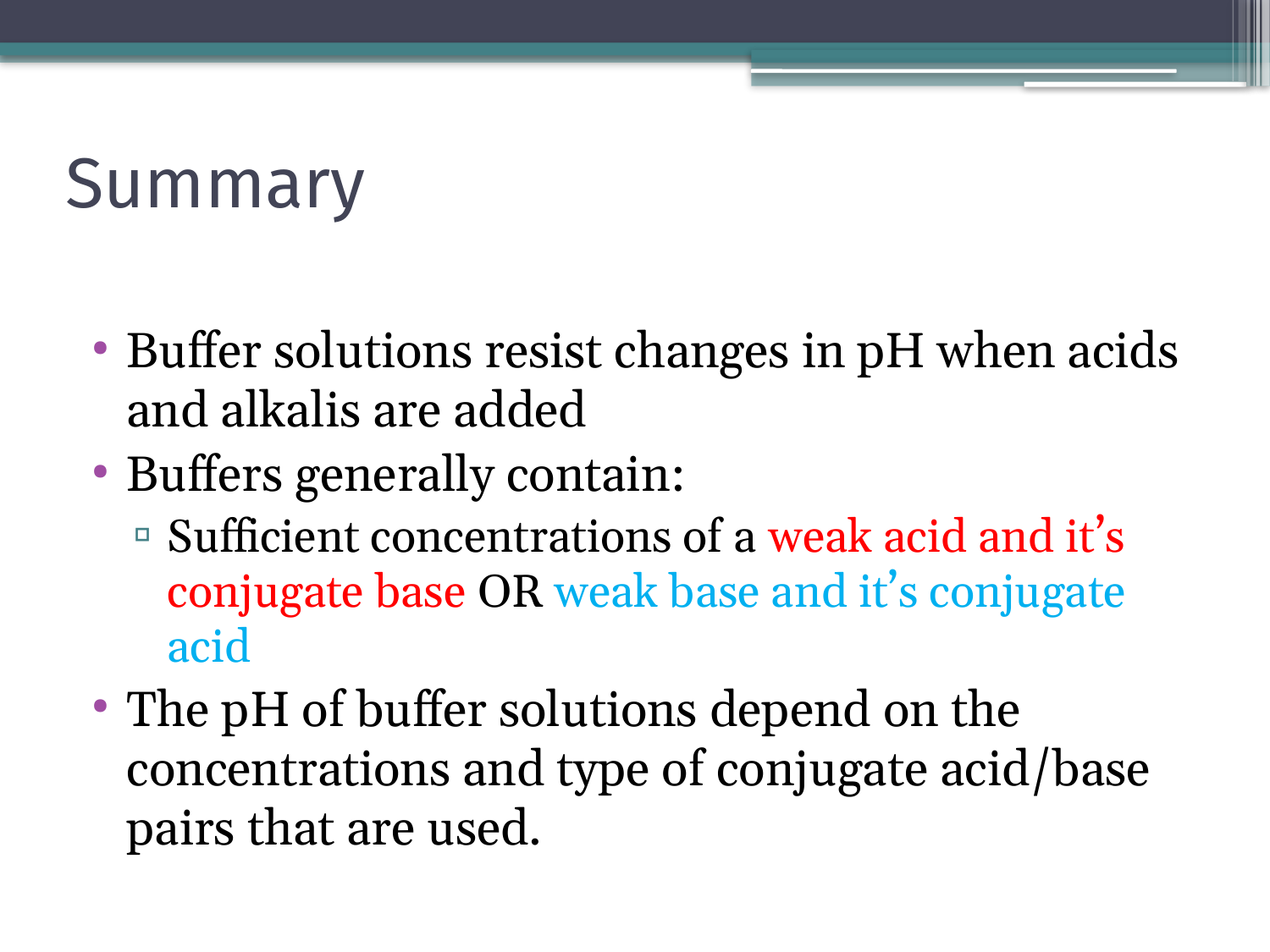

# Summary
Buffer solutions resist changes in pH when acids and alkalis are added
Buffers generally contain:
Sufficient concentrations of a weak acid and it’s conjugate base OR weak base and it’s conjugate acid
The pH of buffer solutions depend on the concentrations and type of conjugate acid/base pairs that are used.